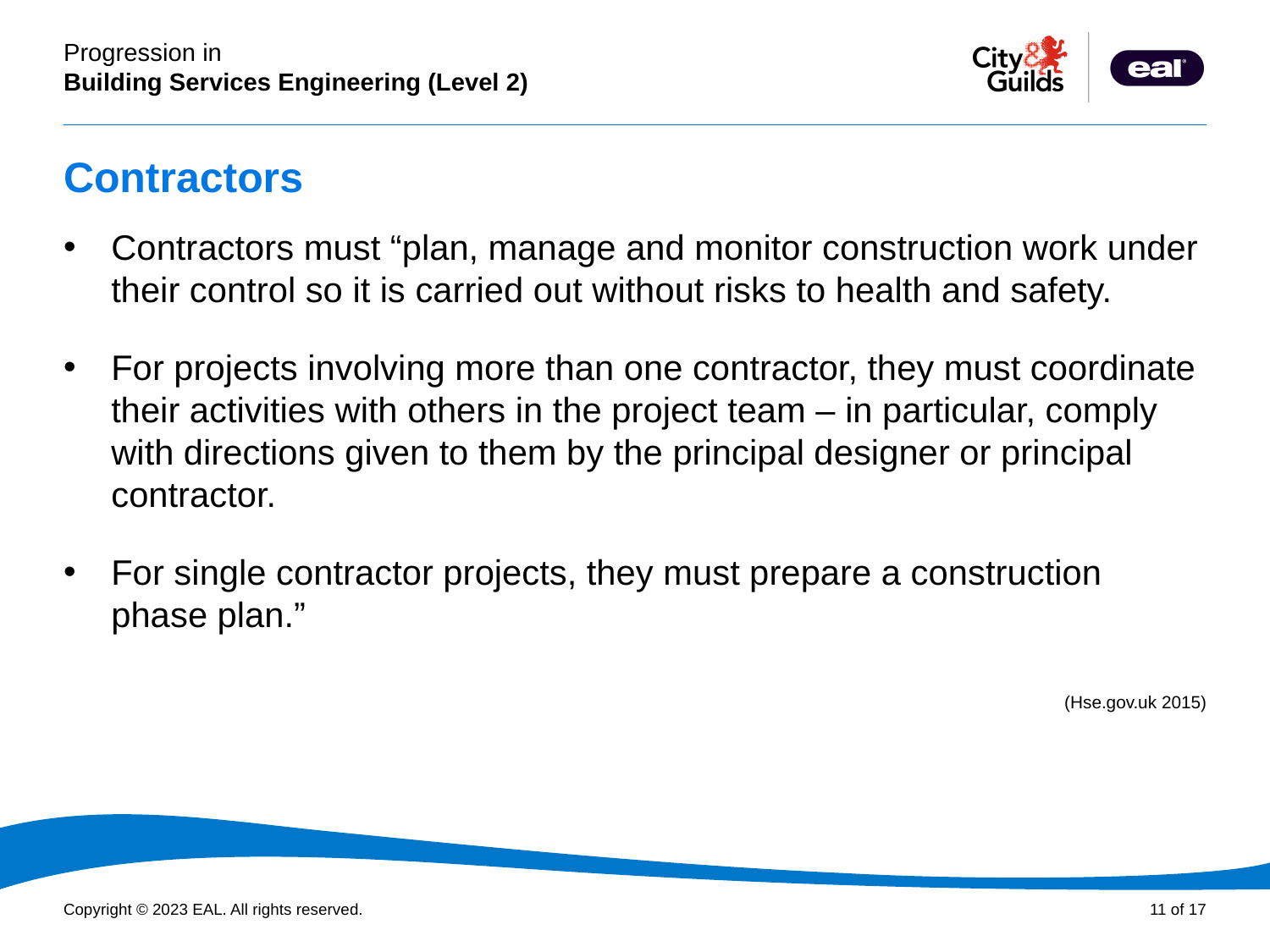

# Contractors
Contractors must “plan, manage and monitor construction work under their control so it is carried out without risks to health and safety.
For projects involving more than one contractor, they must coordinate their activities with others in the project team – in particular, comply with directions given to them by the principal designer or principal contractor.
For single contractor projects, they must prepare a construction phase plan.”
(Hse.gov.uk 2015)